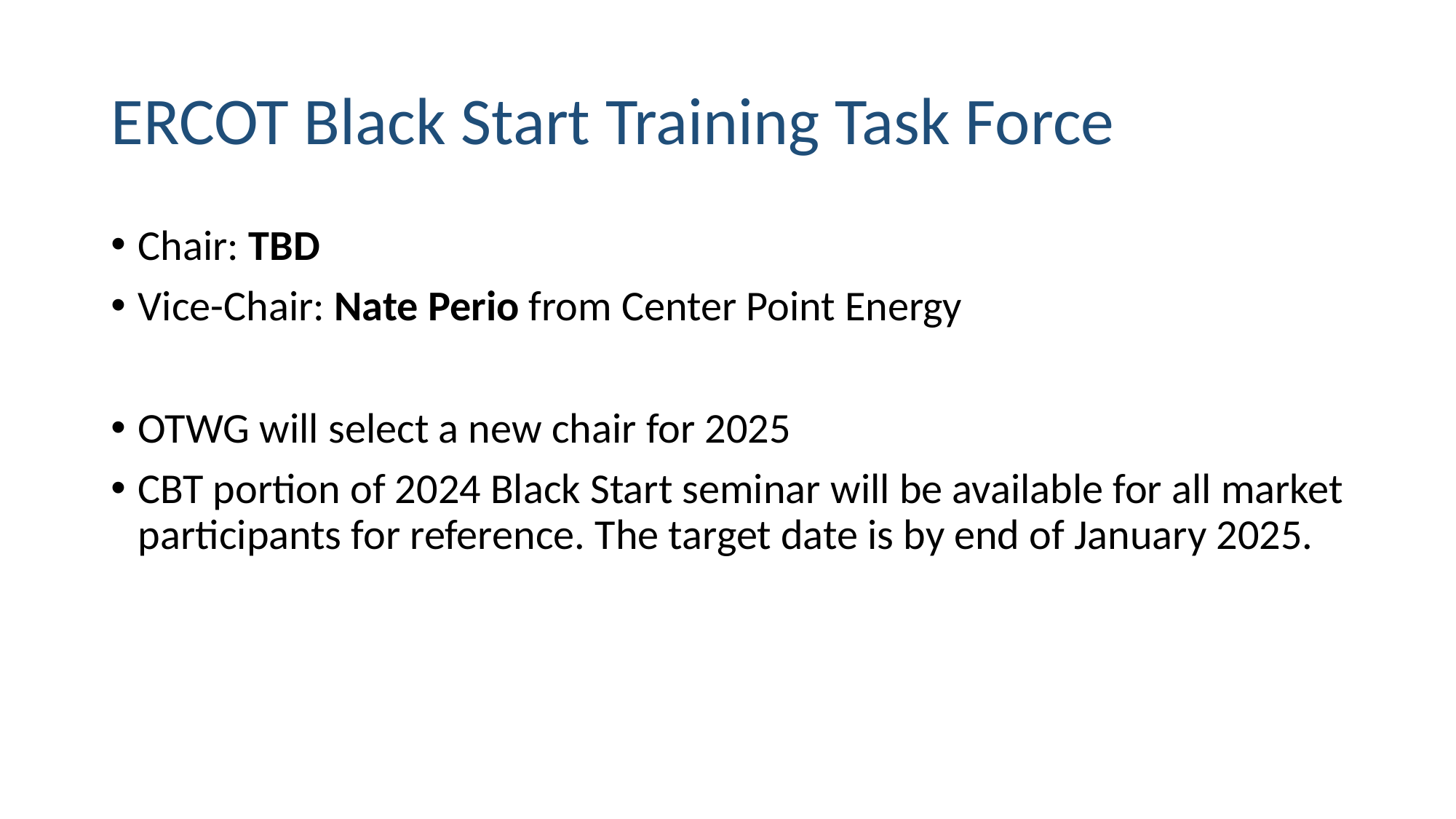

# ERCOT Black Start Training Task Force
Chair: TBD
Vice-Chair: Nate Perio from Center Point Energy

OTWG will select a new chair for 2025
CBT portion of 2024 Black Start seminar will be available for all market participants for reference. The target date is by end of January 2025.